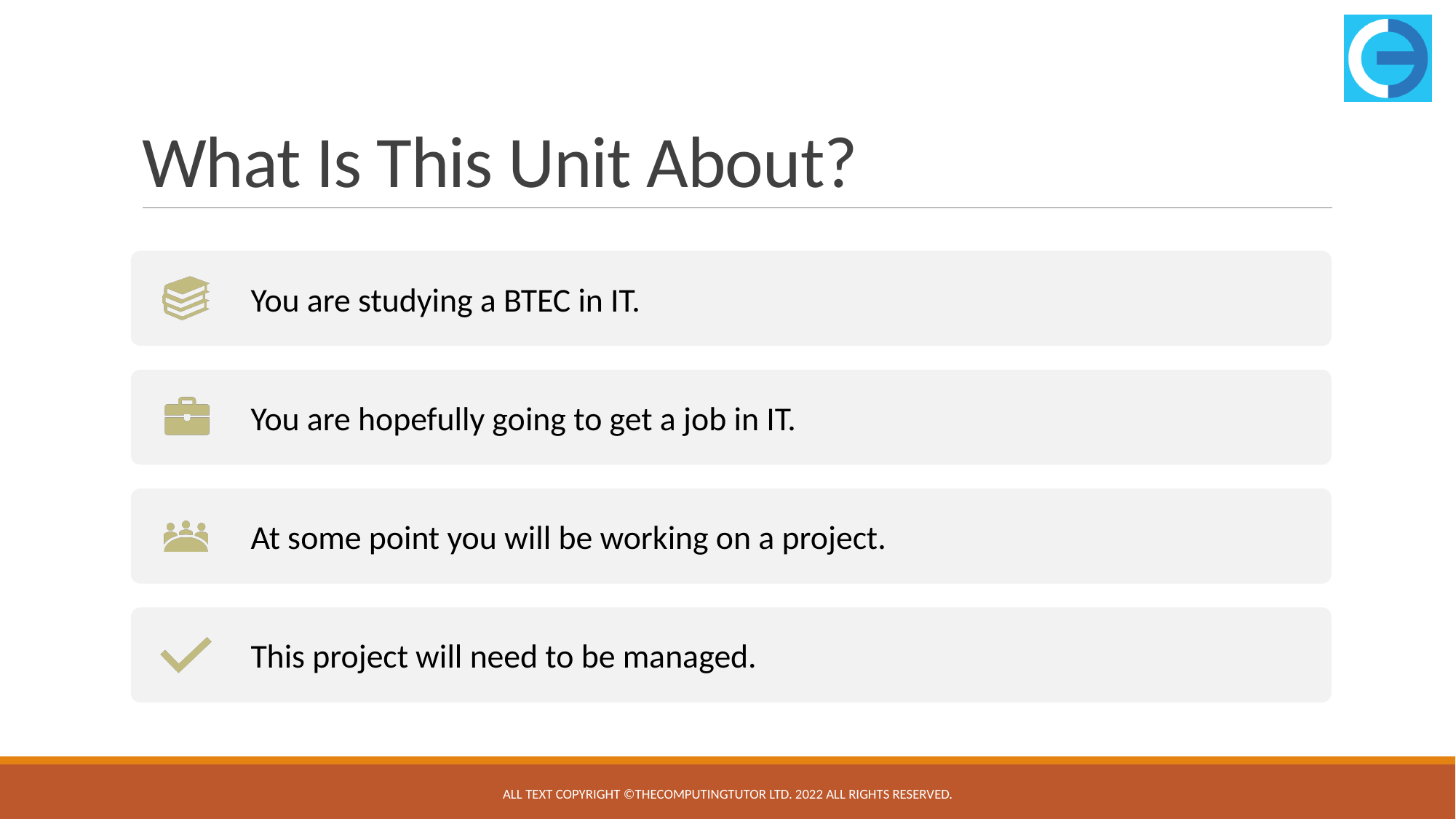

# What Is This Unit About?
You are studying a BTEC in IT.
You are hopefully going to get a job in IT.
At some point you will be working on a project.
This project will need to be managed.
All text copyright ©TheComputingTutor Ltd. 2022 All rights Reserved.